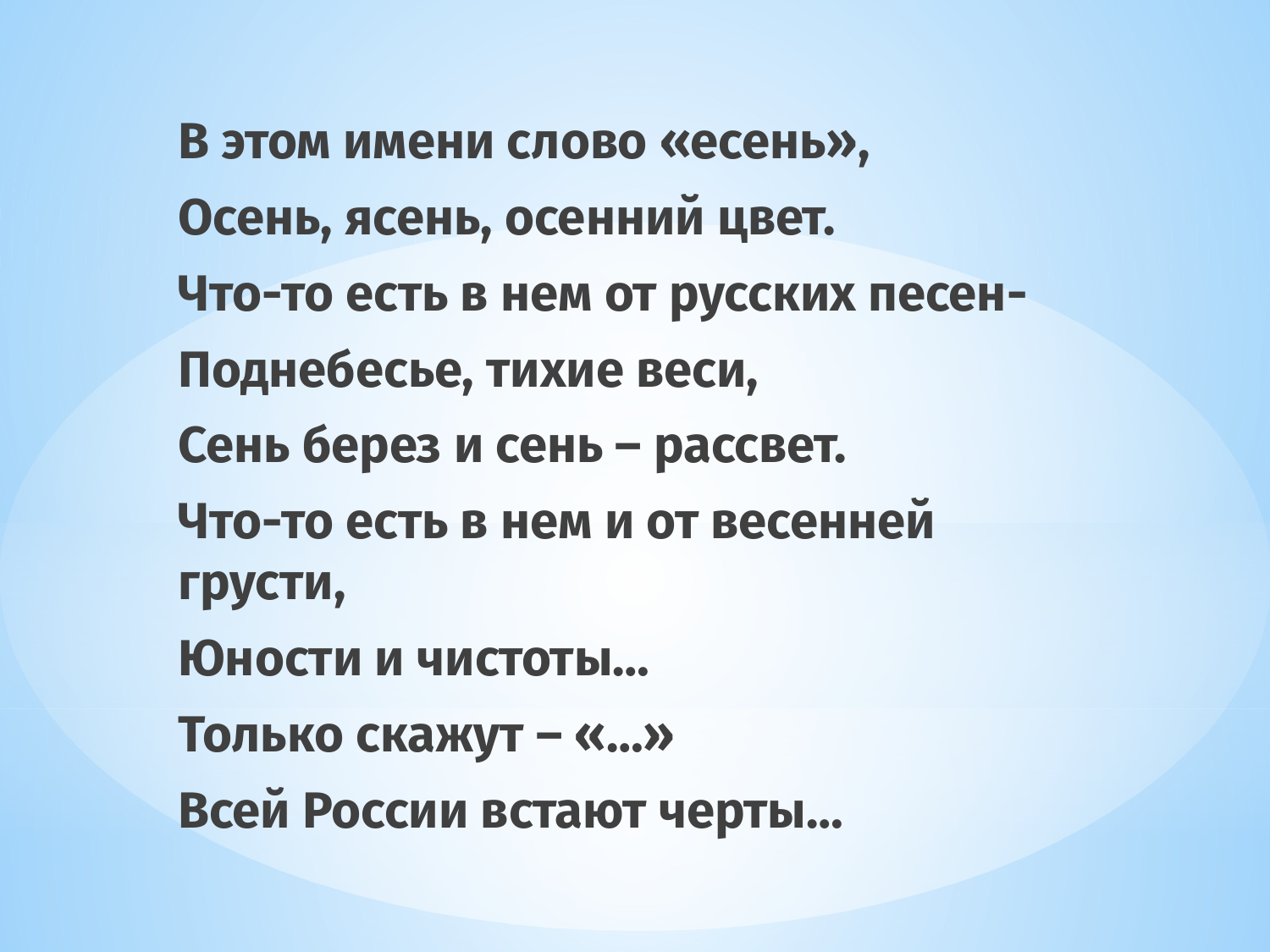

В этом имени слово «есень»,
Осень, ясень, осенний цвет.
Что-то есть в нем от русских песен-
Поднебесье, тихие веси,
Сень берез и сень – рассвет.
Что-то есть в нем и от весенней грусти,
Юности и чистоты…
Только скажут – «…»
Всей России встают черты…

#